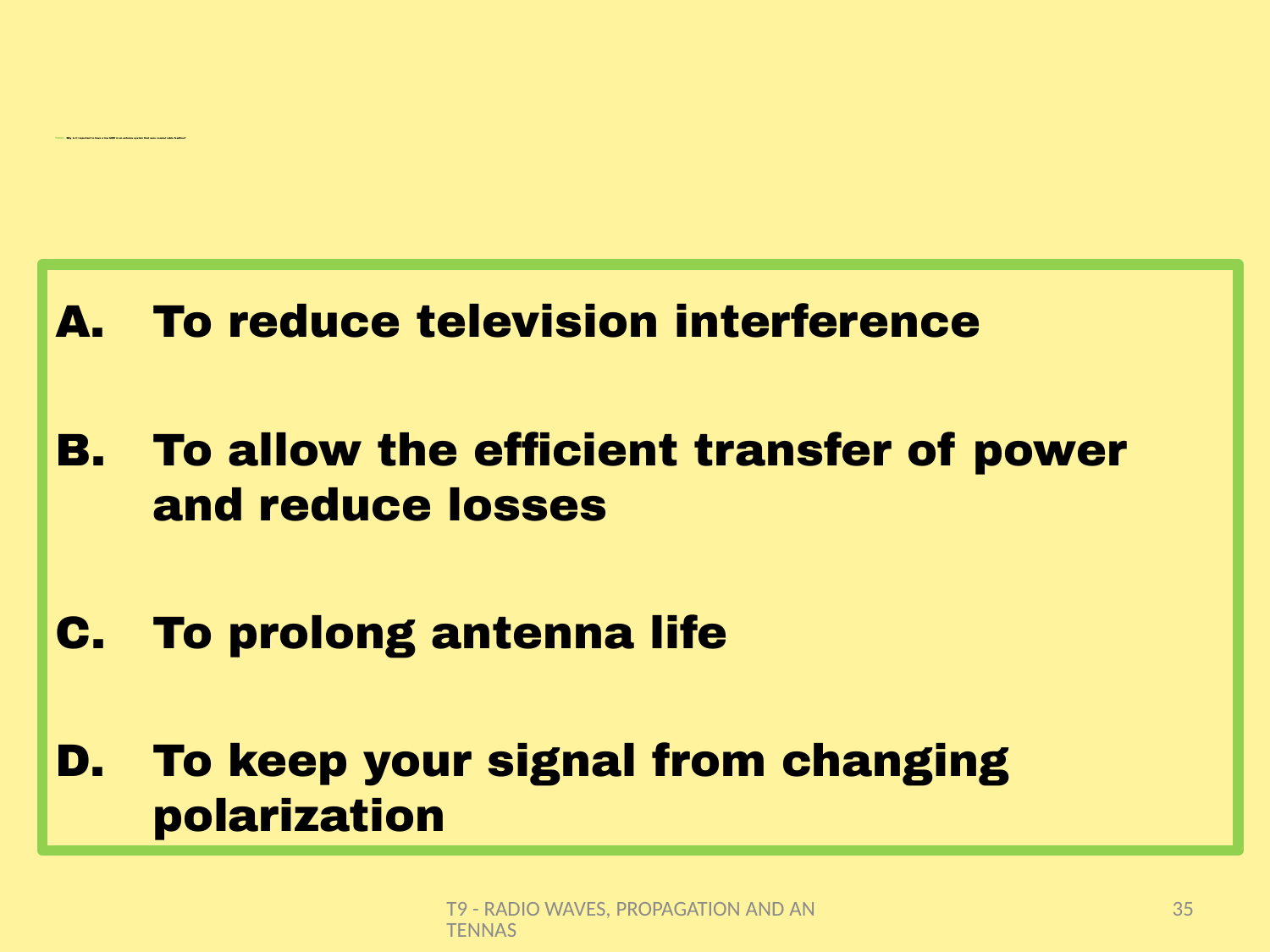

# T9C08 - Why is it important to have a low SWR in an antenna system that uses coaxial cable feedline?

To reduce television interference

To allow the efficient transfer of power and reduce losses

To prolong antenna life

To keep your signal from changing polarization

T9 - RADIO WAVES, PROPAGATION AND ANTENNAS
35